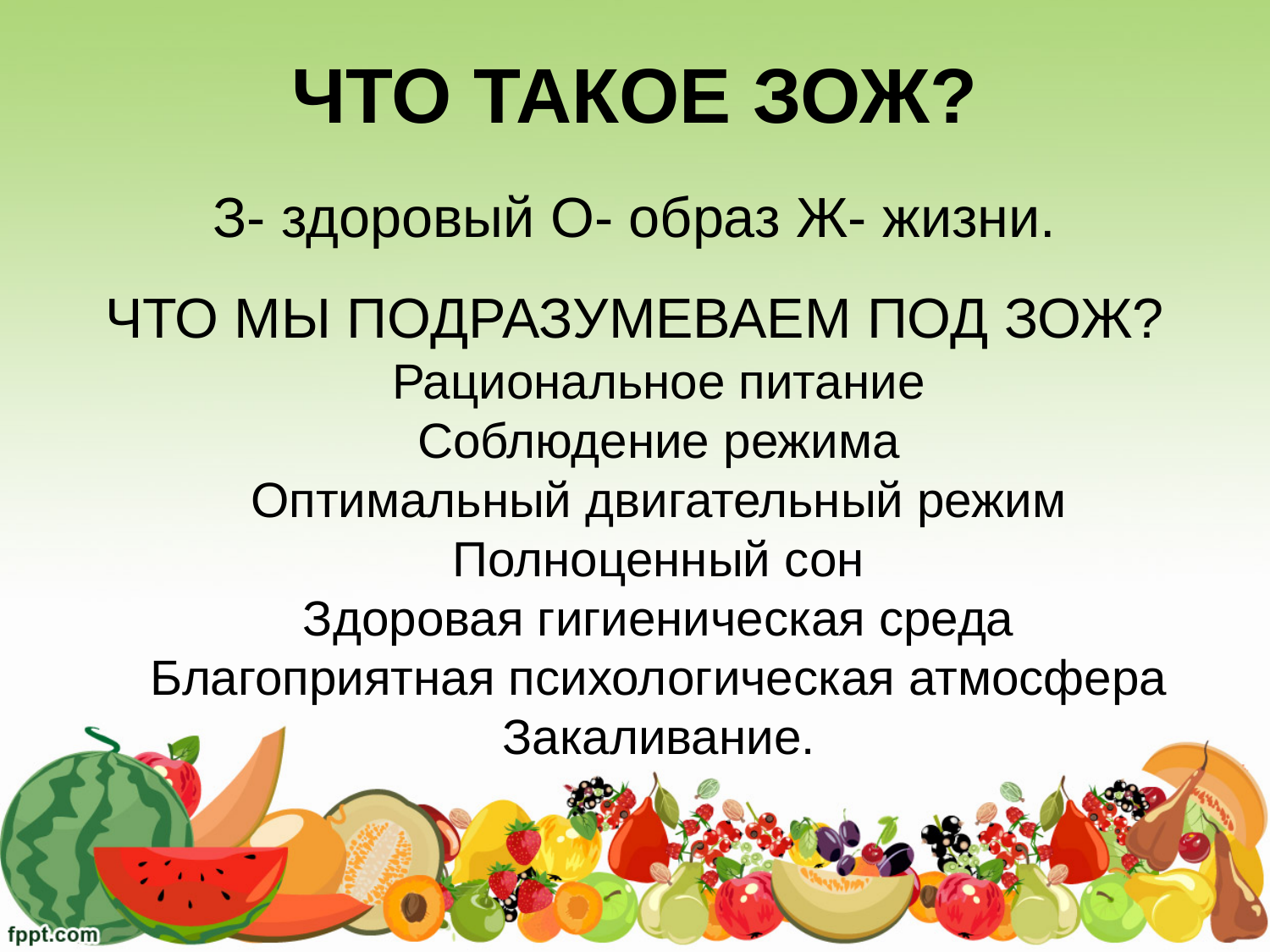

# ЧТО ТАКОЕ ЗОЖ?

З- здоровый О- образ Ж- жизни.

ЧТО МЫ ПОДРАЗУМЕВАЕМ ПОД ЗОЖ?
Рациональное питание
Соблюдение режима
Оптимальный двигательный режим
Полноценный сон
Здоровая гигиеническая среда
Благоприятная психологическая атмосфера
Закаливание.